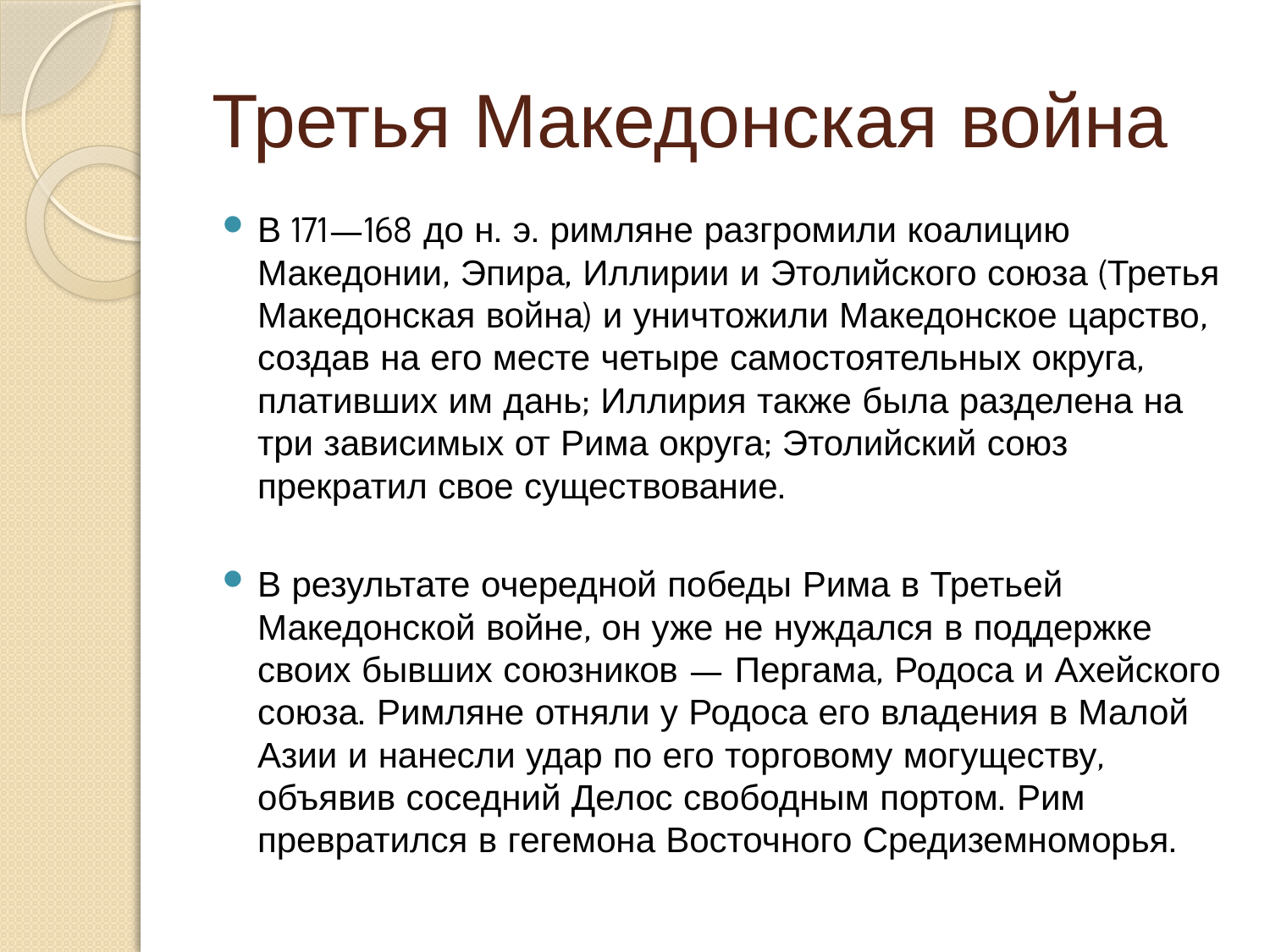

# Третья Македонская война
В 171—168 до н. э. римляне разгромили коалицию Македонии, Эпира, Иллирии и Этолийского союза (Третья Македонская война) и уничтожили Македонское царство, создав на его месте четыре самостоятельных округа, плативших им дань; Иллирия также была разделена на три зависимых от Рима округа; Этолийский союз прекратил свое существование.

В результате очередной победы Рима в Третьей Македонской войне, он уже не нуждался в поддержке своих бывших союзников — Пергама, Родоса и Ахейского союза. Римляне отняли у Родоса его владения в Малой Азии и нанесли удар по его торговому могуществу, объявив соседний Делос свободным портом. Рим превратился в гегемона Восточного Средиземноморья.